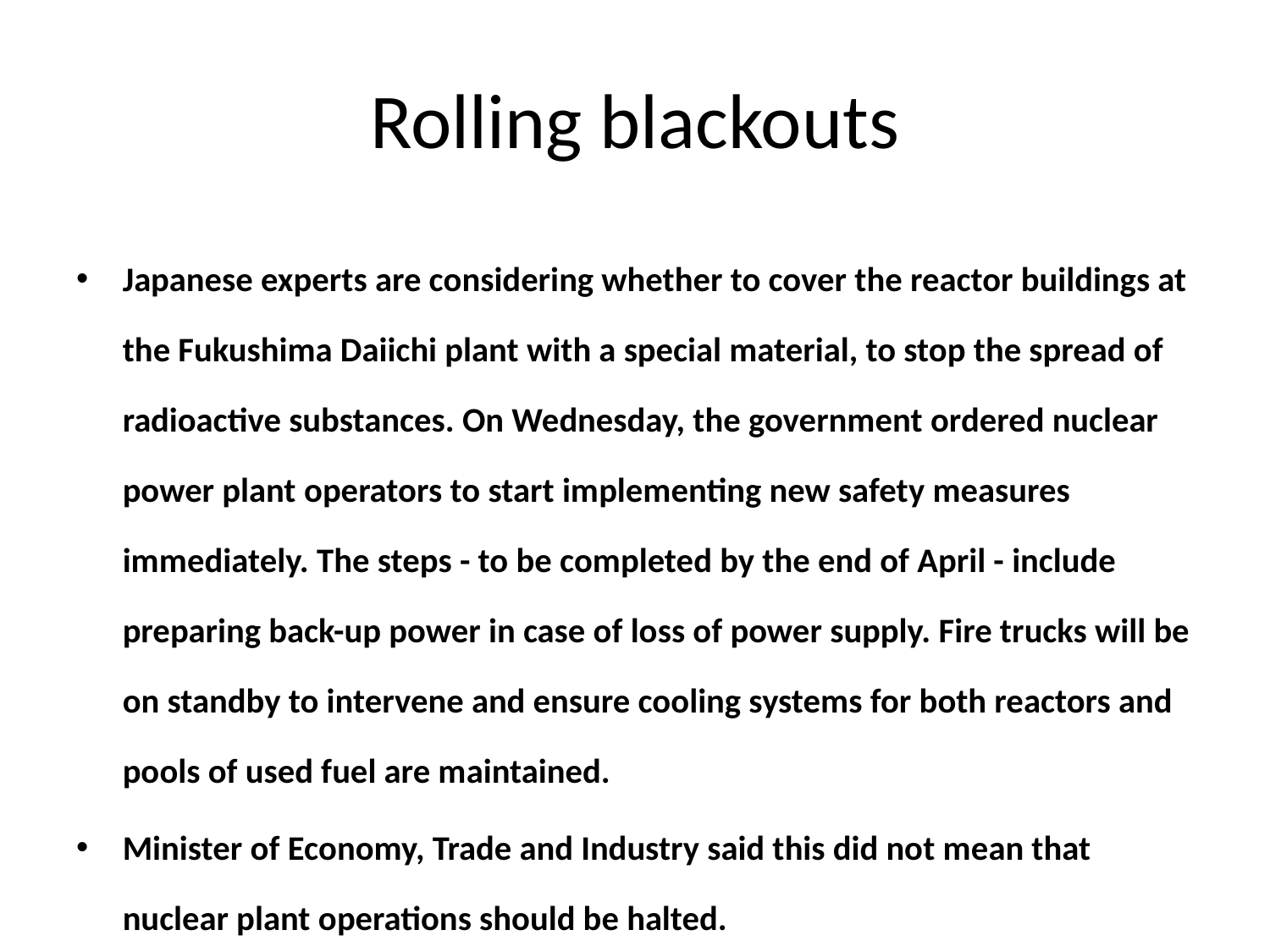

# Rolling blackouts
Japanese experts are considering whether to cover the reactor buildings at the Fukushima Daiichi plant with a special material, to stop the spread of radioactive substances. On Wednesday, the government ordered nuclear power plant operators to start implementing new safety measures immediately. The steps - to be completed by the end of April - include preparing back-up power in case of loss of power supply. Fire trucks will be on standby to intervene and ensure cooling systems for both reactors and pools of used fuel are maintained.
Minister of Economy, Trade and Industry said this did not mean that nuclear plant operations should be halted.